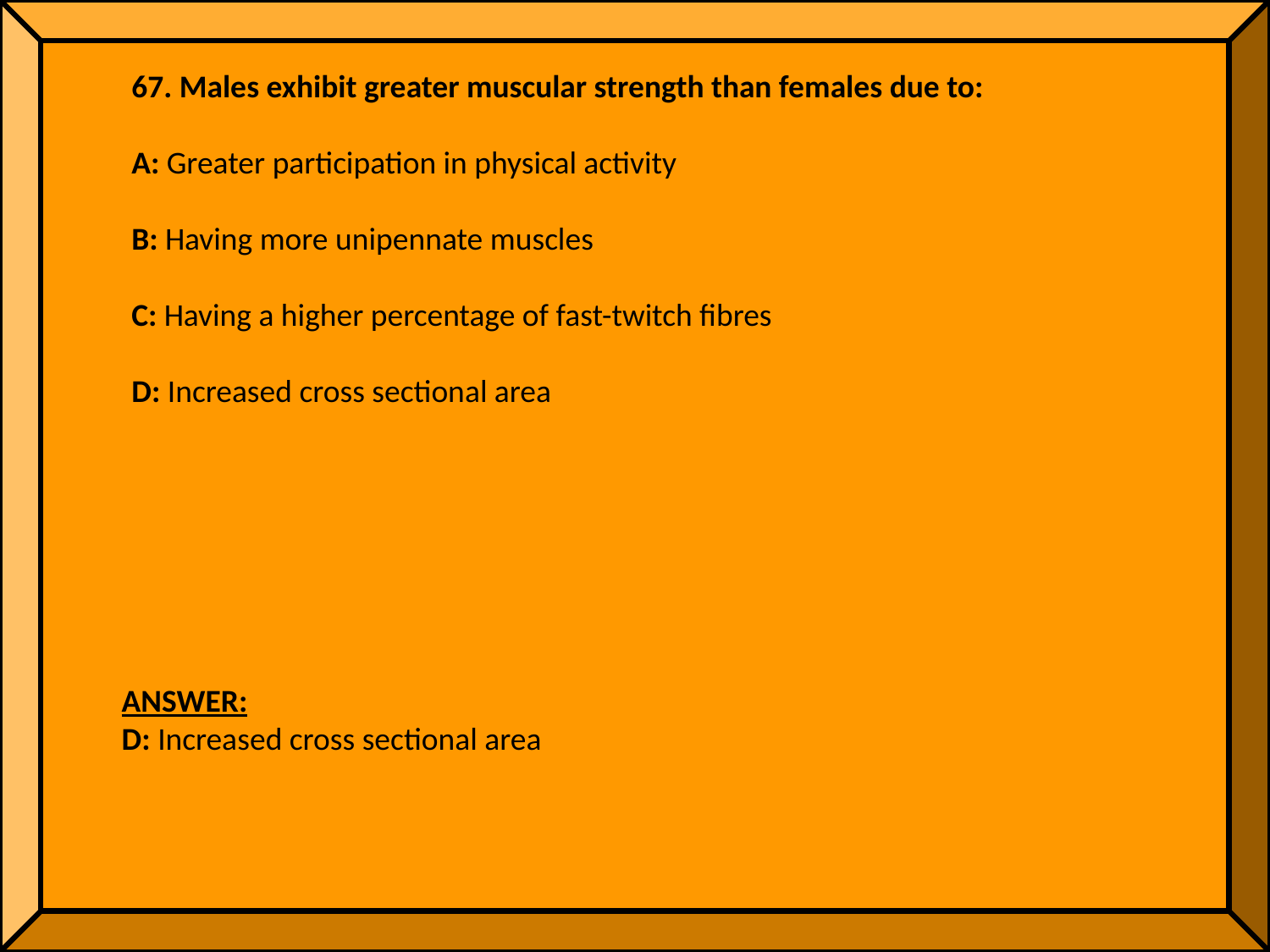

67. Males exhibit greater muscular strength than females due to:

A: Greater participation in physical activity

B: Having more unipennate muscles

C: Having a higher percentage of fast-twitch fibres

D: Increased cross sectional area

ANSWER:
D: Increased cross sectional area